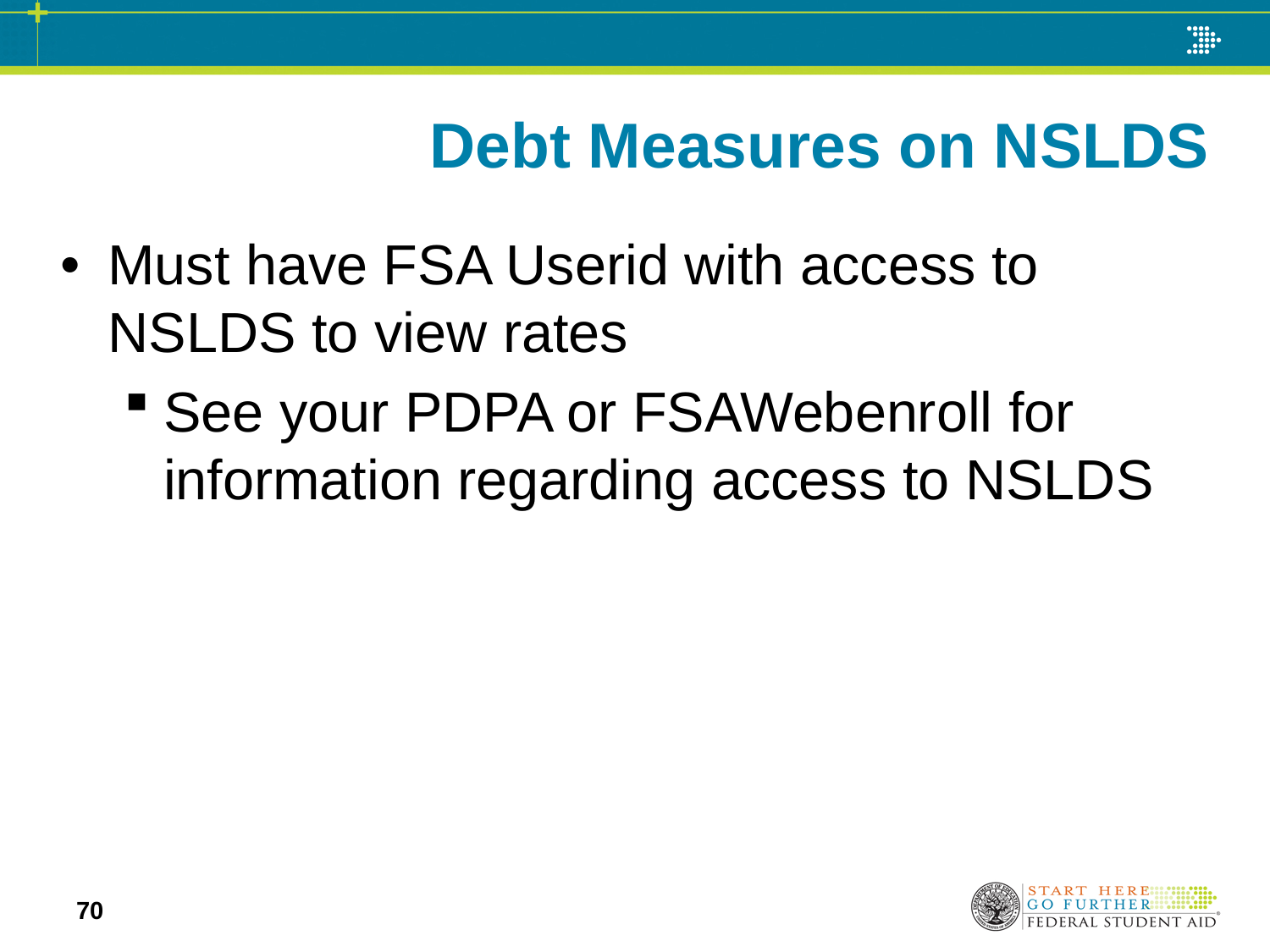

# Debt Measures on NSLDS
Must have FSA Userid with access to NSLDS to view rates
See your PDPA or FSAWebenroll for information regarding access to NSLDS

70